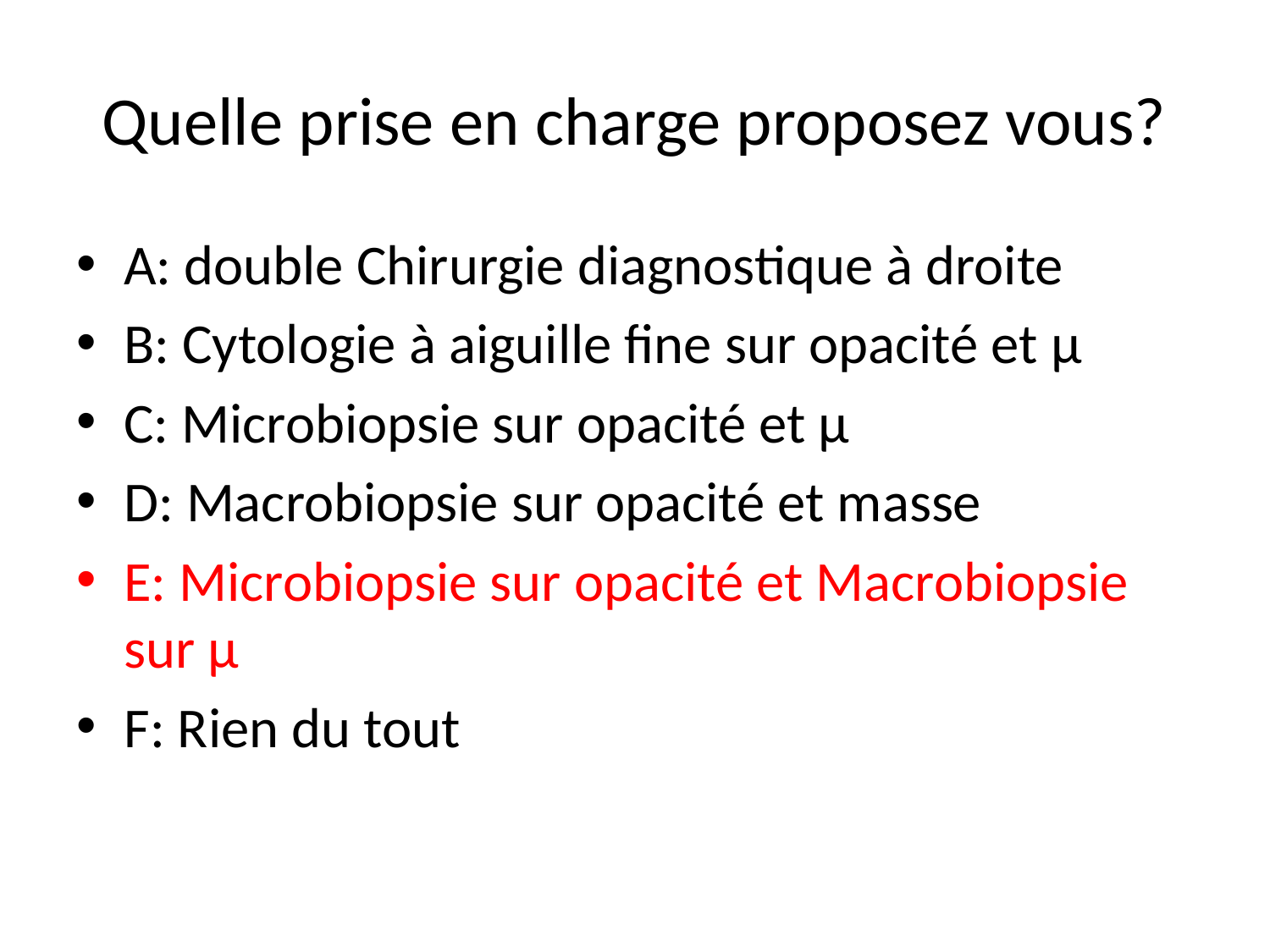

# Quelle prise en charge proposez vous?
A: double Chirurgie diagnostique à droite
B: Cytologie à aiguille fine sur opacité et µ
C: Microbiopsie sur opacité et µ
D: Macrobiopsie sur opacité et masse
E: Microbiopsie sur opacité et Macrobiopsie sur µ
F: Rien du tout